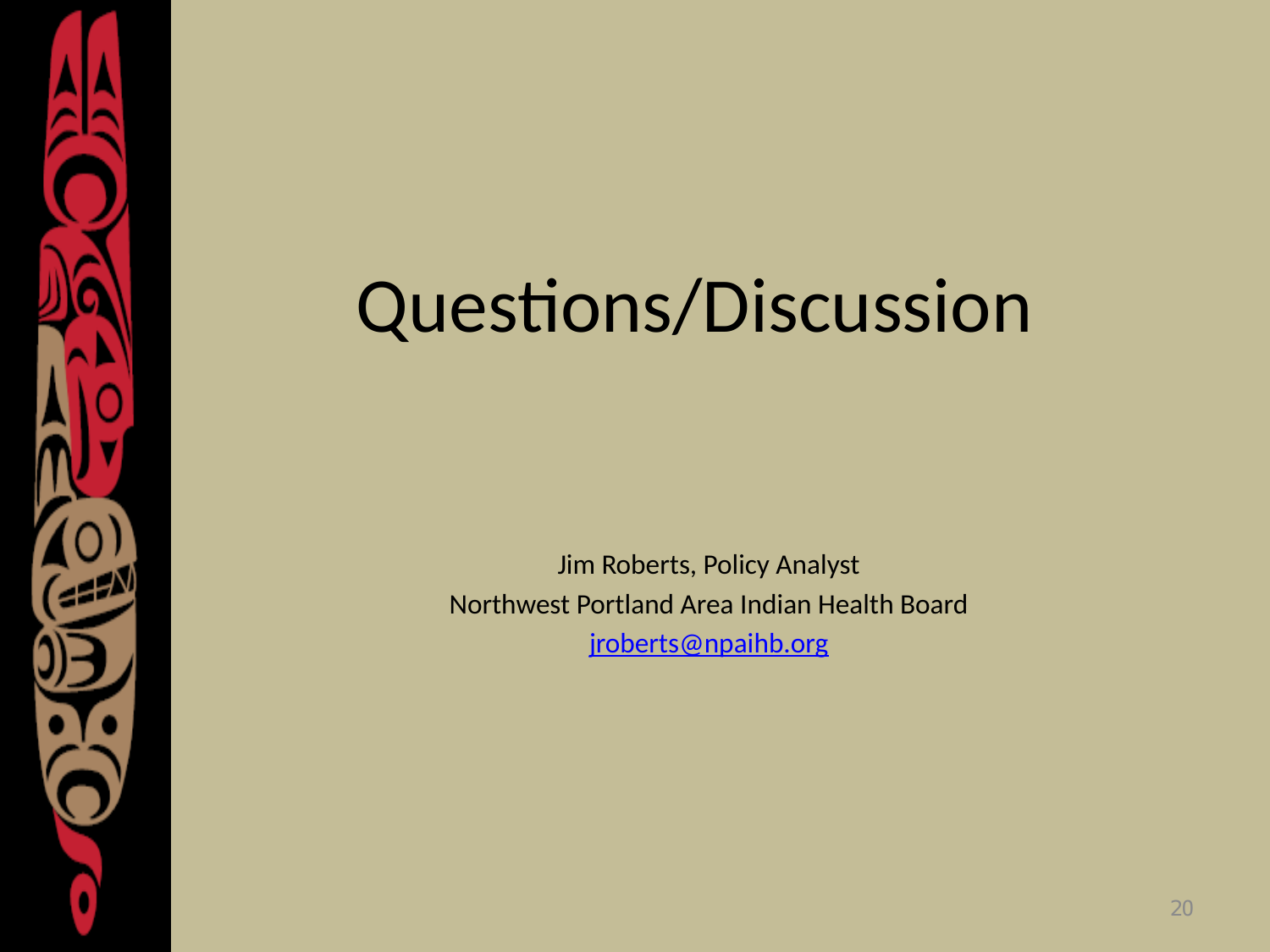

# Questions/Discussion
Jim Roberts, Policy Analyst
Northwest Portland Area Indian Health Board
jroberts@npaihb.org

20